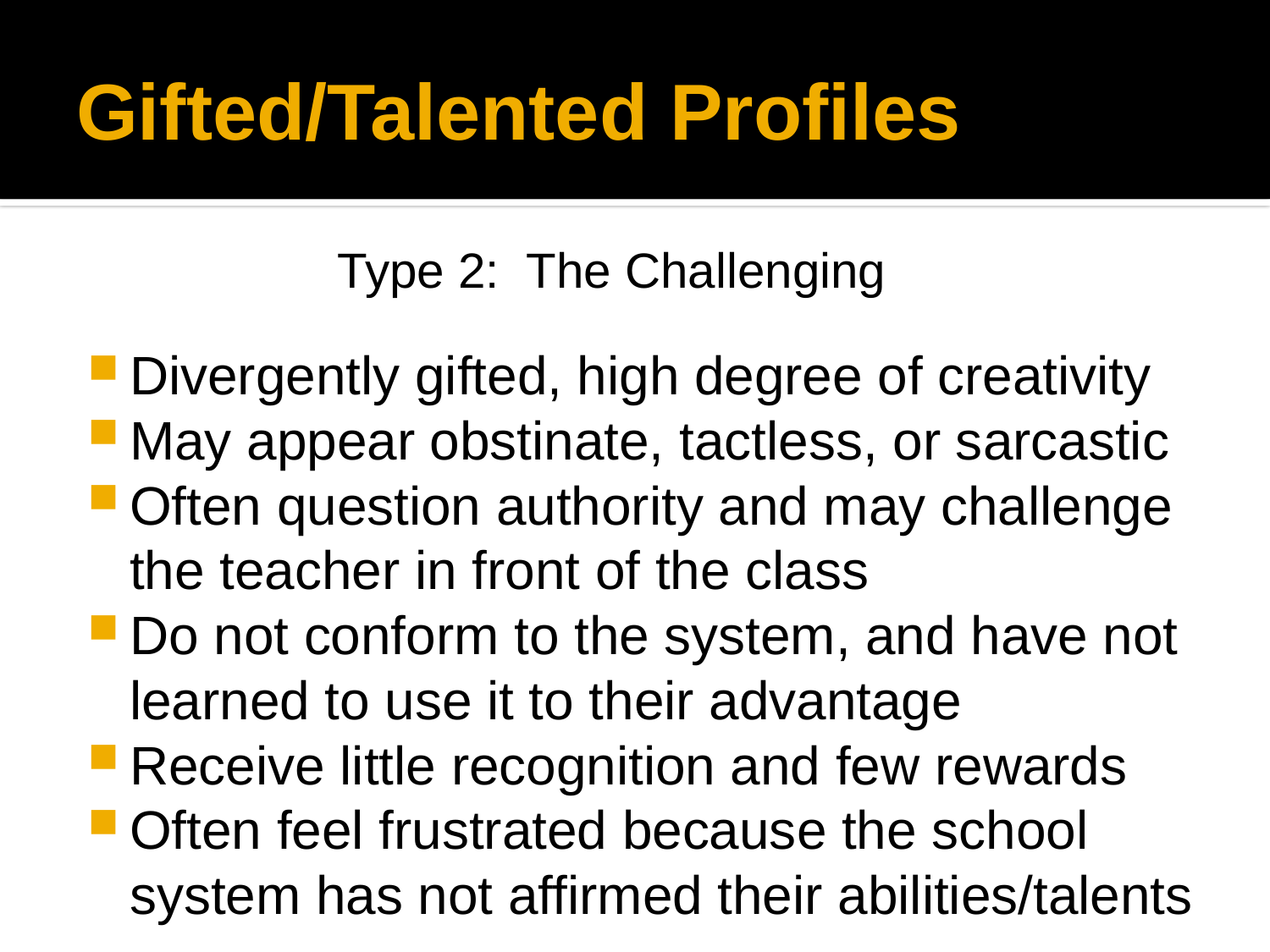

# Gifted/Talented Profiles
Type 2:  The Challenging
Divergently gifted, high degree of creativity
May appear obstinate, tactless, or sarcastic
Often question authority and may challenge the teacher in front of the class
Do not conform to the system, and have not learned to use it to their advantage
Receive little recognition and few rewards
Often feel frustrated because the school system has not affirmed their abilities/talents